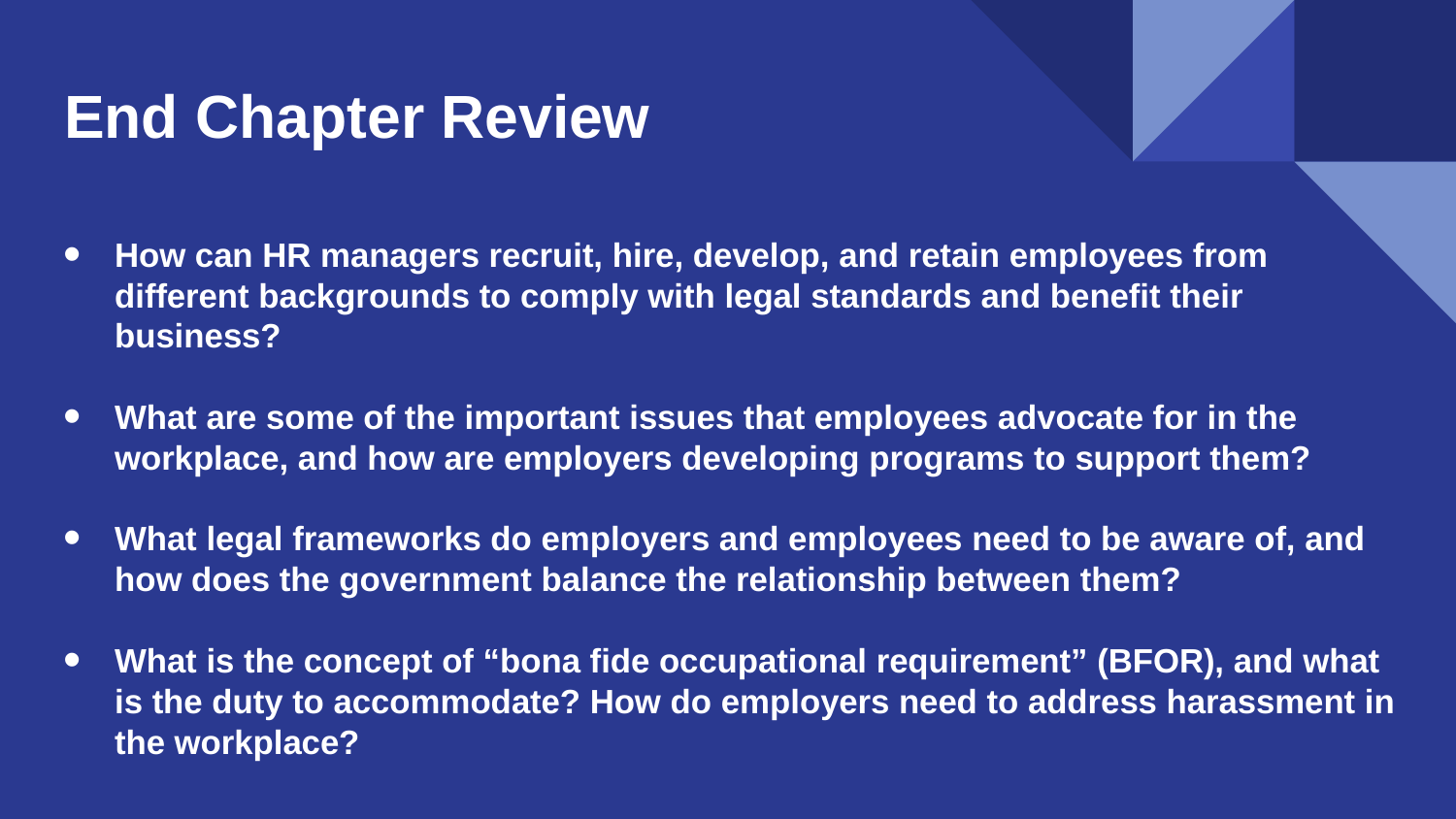

# End Chapter Review
How can HR managers recruit, hire, develop, and retain employees from different backgrounds to comply with legal standards and benefit their business?

What are some of the important issues that employees advocate for in the workplace, and how are employers developing programs to support them?

What legal frameworks do employers and employees need to be aware of, and how does the government balance the relationship between them?

What is the concept of “bona fide occupational requirement” (BFOR), and what is the duty to accommodate? How do employers need to address harassment in the workplace?